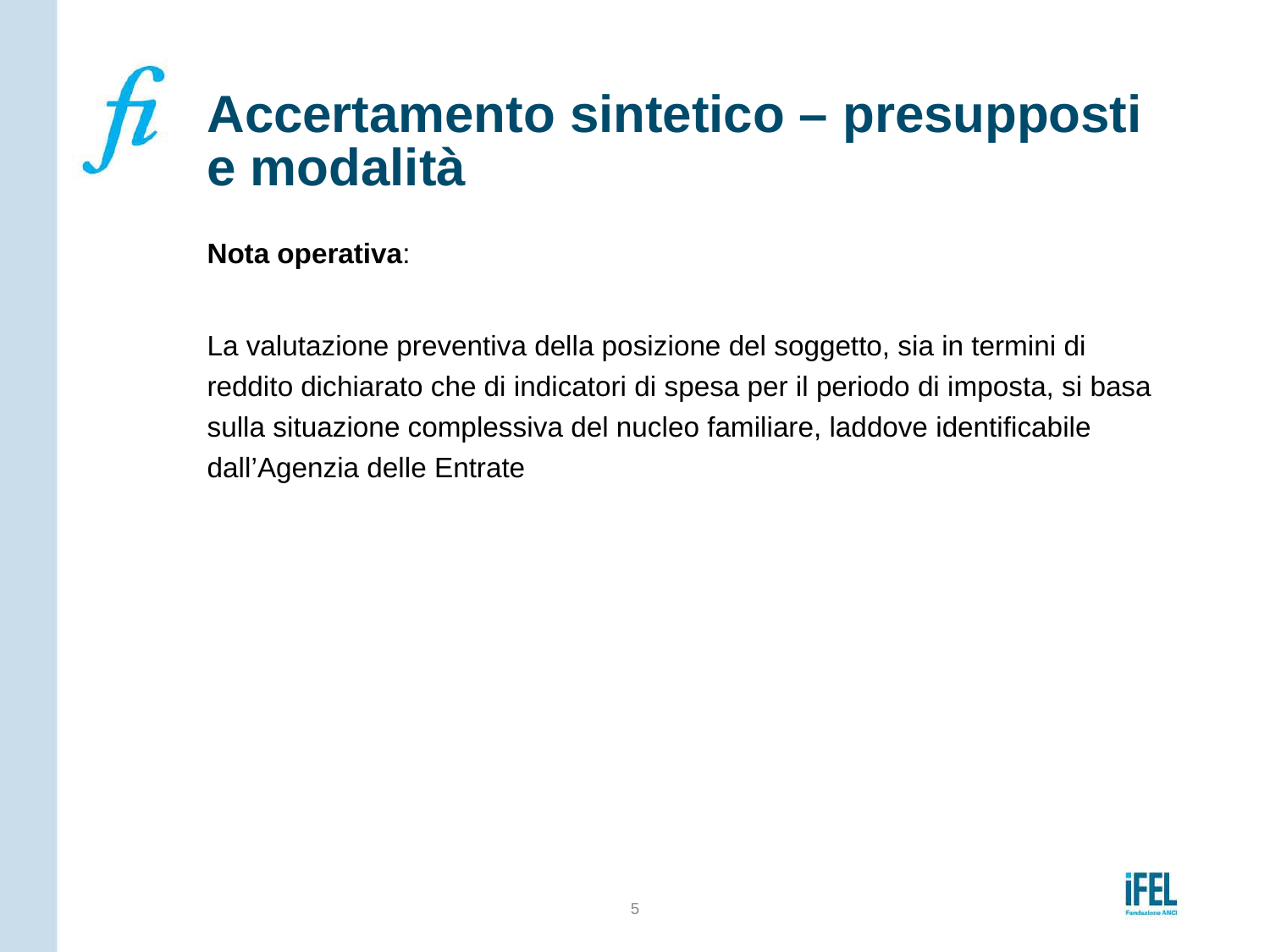

# Accertamento sintetico – presupposti e modalità
Nota operativa:

La valutazione preventiva della posizione del soggetto, sia in termini di reddito dichiarato che di indicatori di spesa per il periodo di imposta, si basa sulla situazione complessiva del nucleo familiare, laddove identificabile dall’Agenzia delle Entrate
5